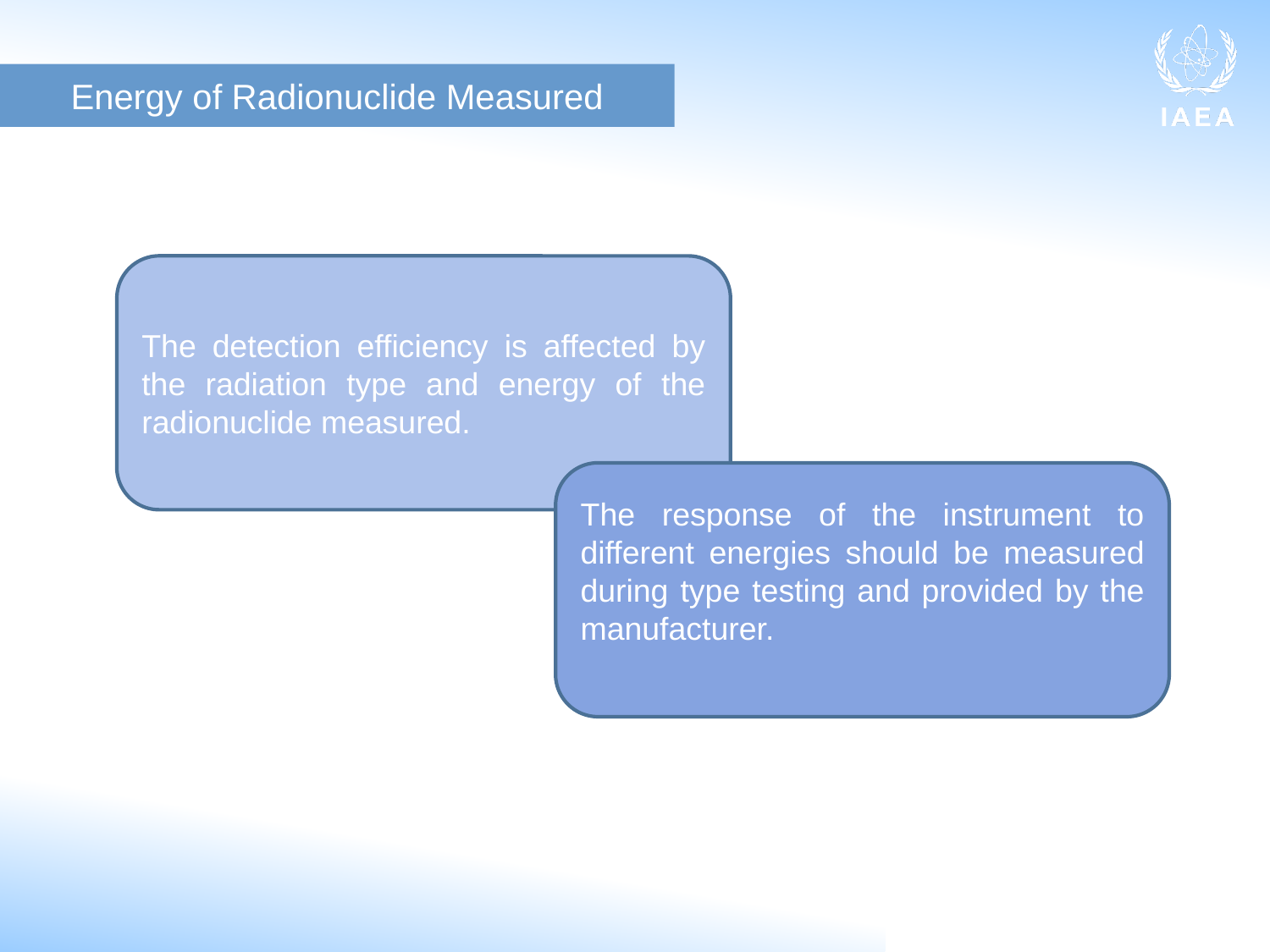

Energy of Radionuclide Measured
The detection efficiency is affected by the radiation type and energy of the radionuclide measured.
The response of the instrument to different energies should be measured during type testing and provided by the manufacturer.